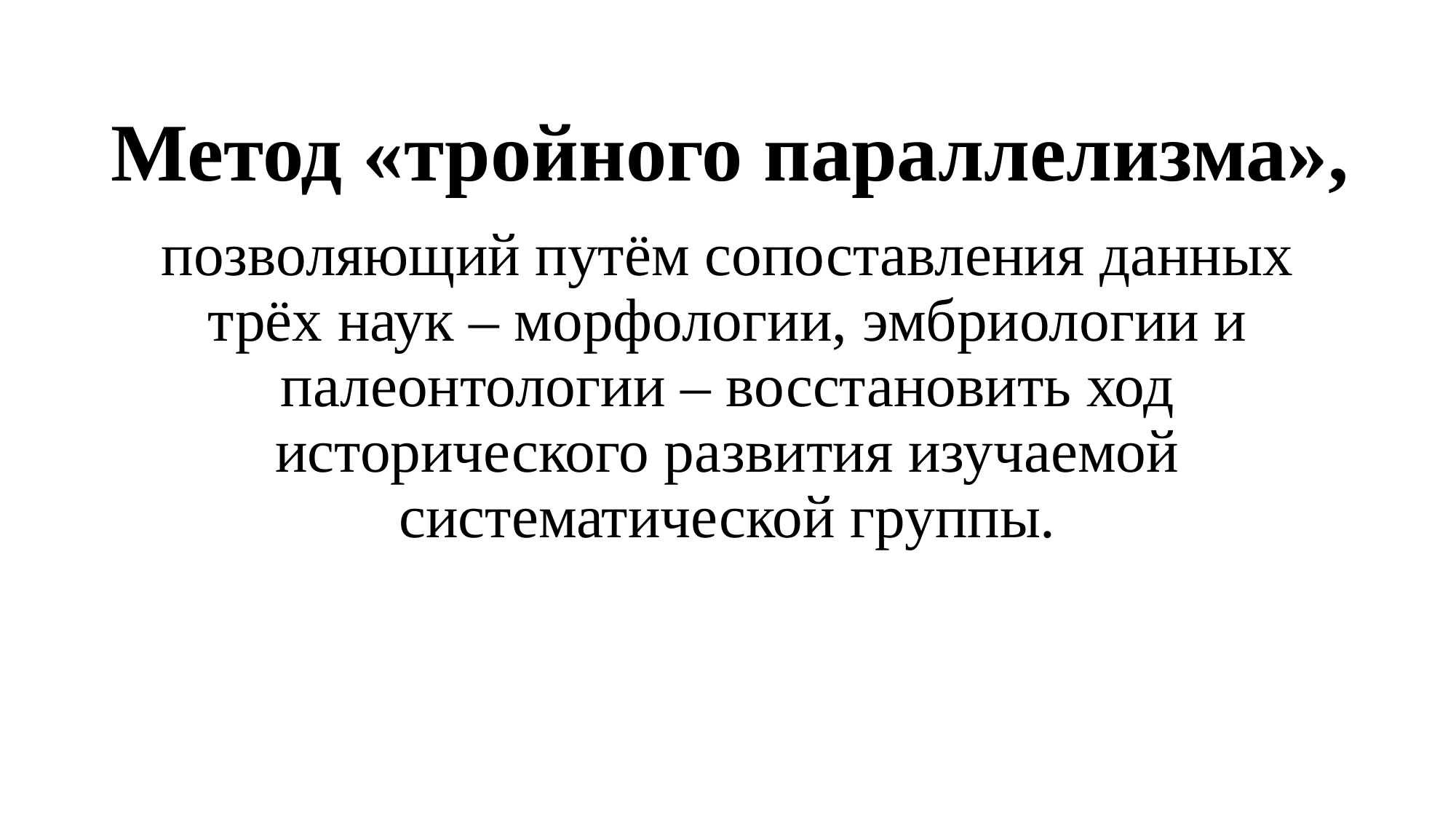

# Метод «тройного параллелизма»,
позволяющий путём сопоставления данных трёх наук – морфологии, эмбриологии и палеонтологии – восстановить ход исторического развития изучаемой систематической группы.